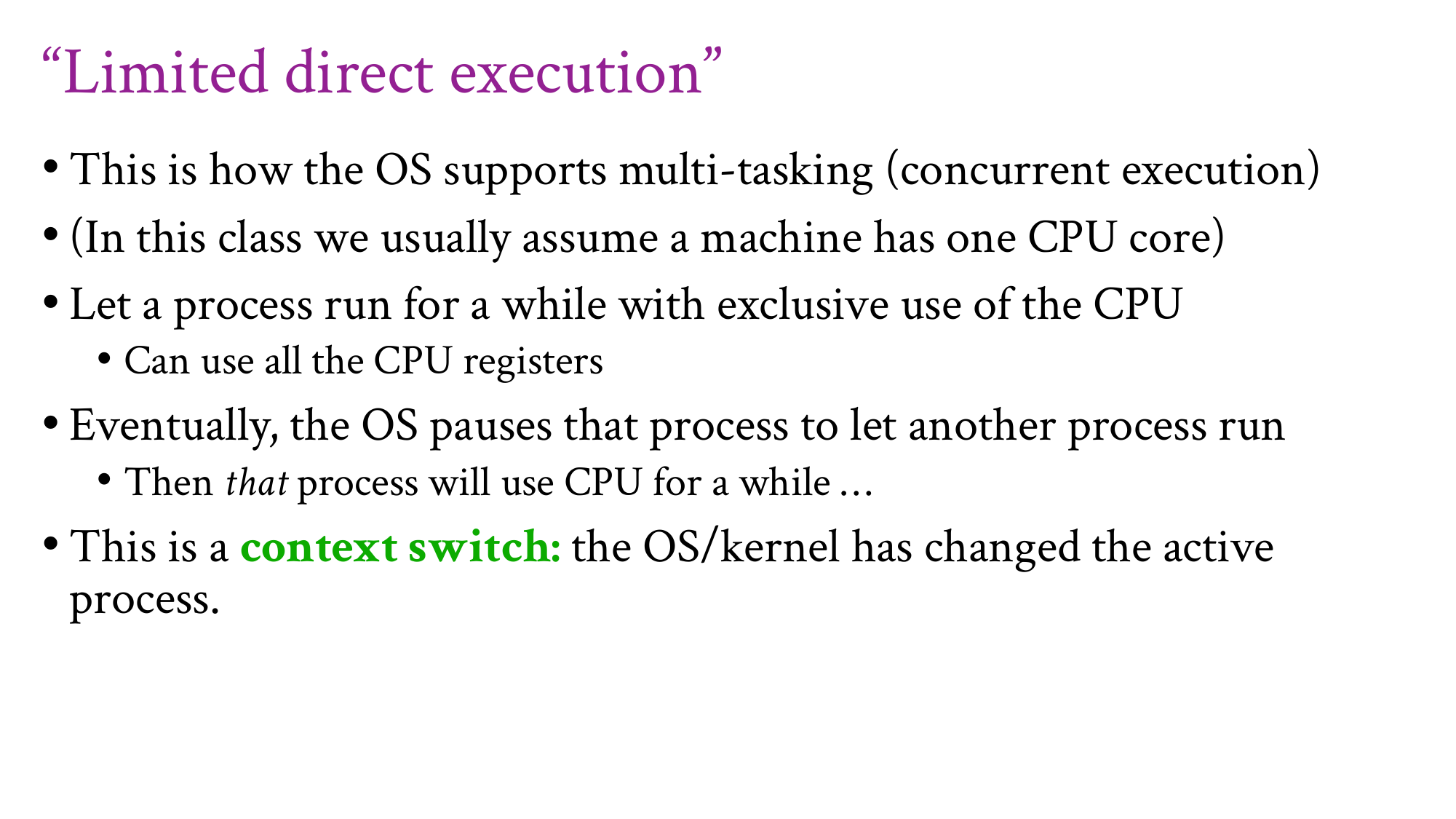

# “Limited direct execution”
This is how the OS supports multi-tasking (concurrent execution)
(In this class we usually assume a machine has one CPU core)
Let a process run for a while with exclusive use of the CPU
Can use all the CPU registers
Eventually, the OS pauses that process to let another process run
Then that process will use CPU for a while …
This is a context switch: the OS/kernel has changed the active process.